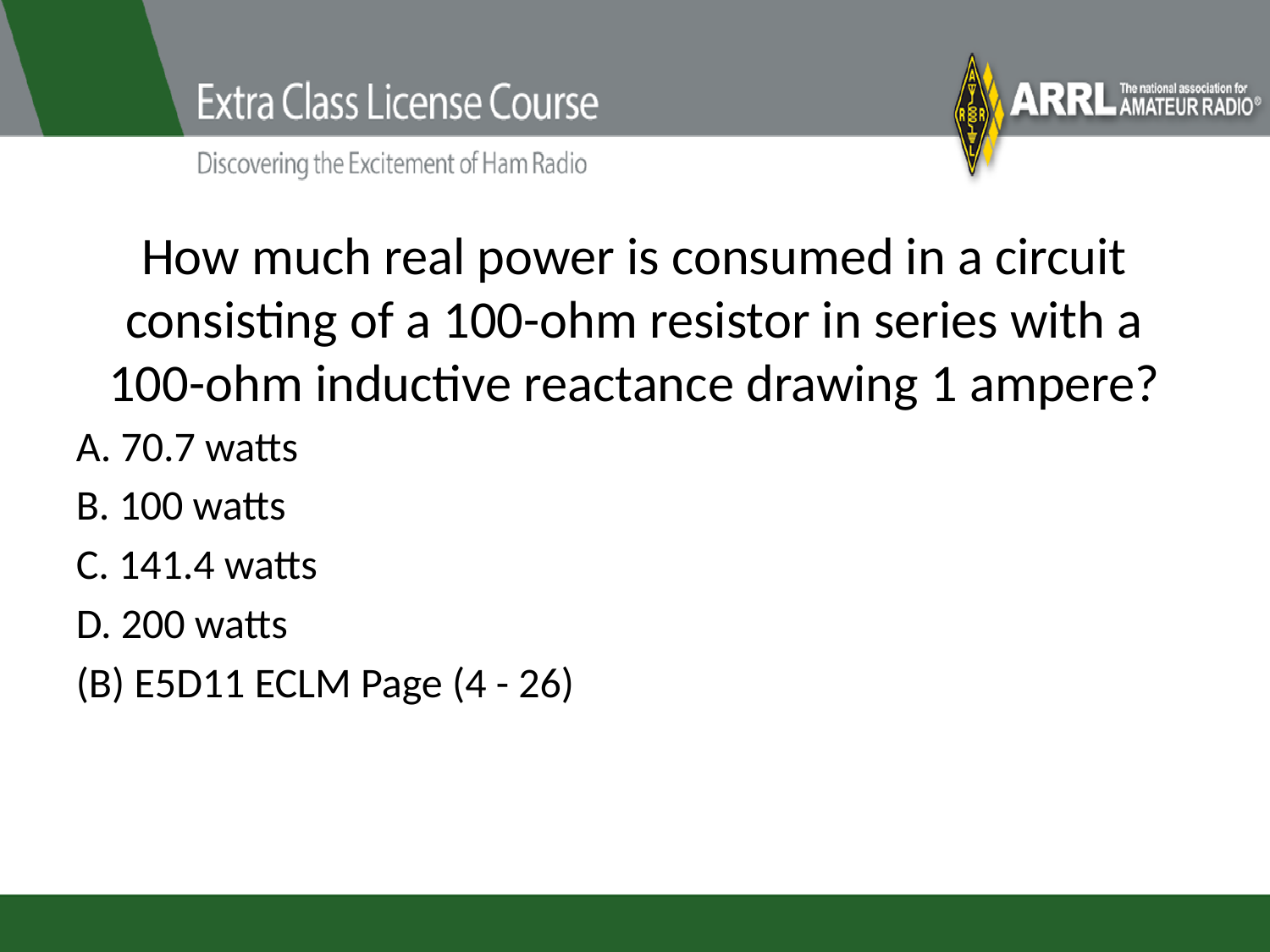

# How much real power is consumed in a circuit consisting of a 100-ohm resistor in series with a 100-ohm inductive reactance drawing 1 ampere?
A. 70.7 watts
B. 100 watts
C. 141.4 watts
D. 200 watts
(B) E5D11 ECLM Page (4 - 26)